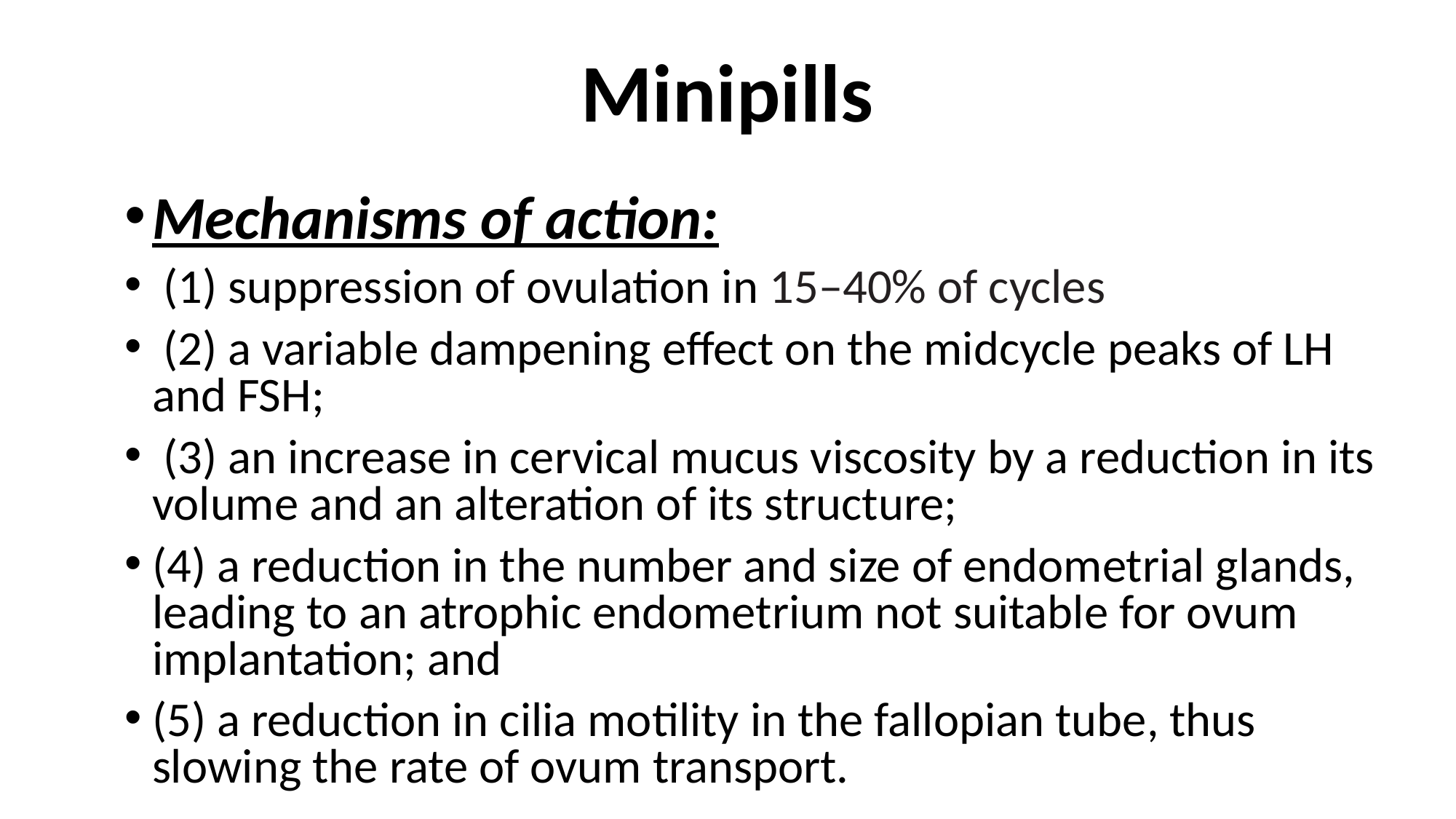

# Minipills
Mechanisms of action:
 (1) suppression of ovulation in 15–40% of cycles
 (2) a variable dampening effect on the midcycle peaks of LH and FSH;
 (3) an increase in cervical mucus viscosity by a reduction in its volume and an alteration of its structure;
(4) a reduction in the number and size of endometrial glands, leading to an atrophic endometrium not suitable for ovum implantation; and
(5) a reduction in cilia motility in the fallopian tube, thus slowing the rate of ovum transport.